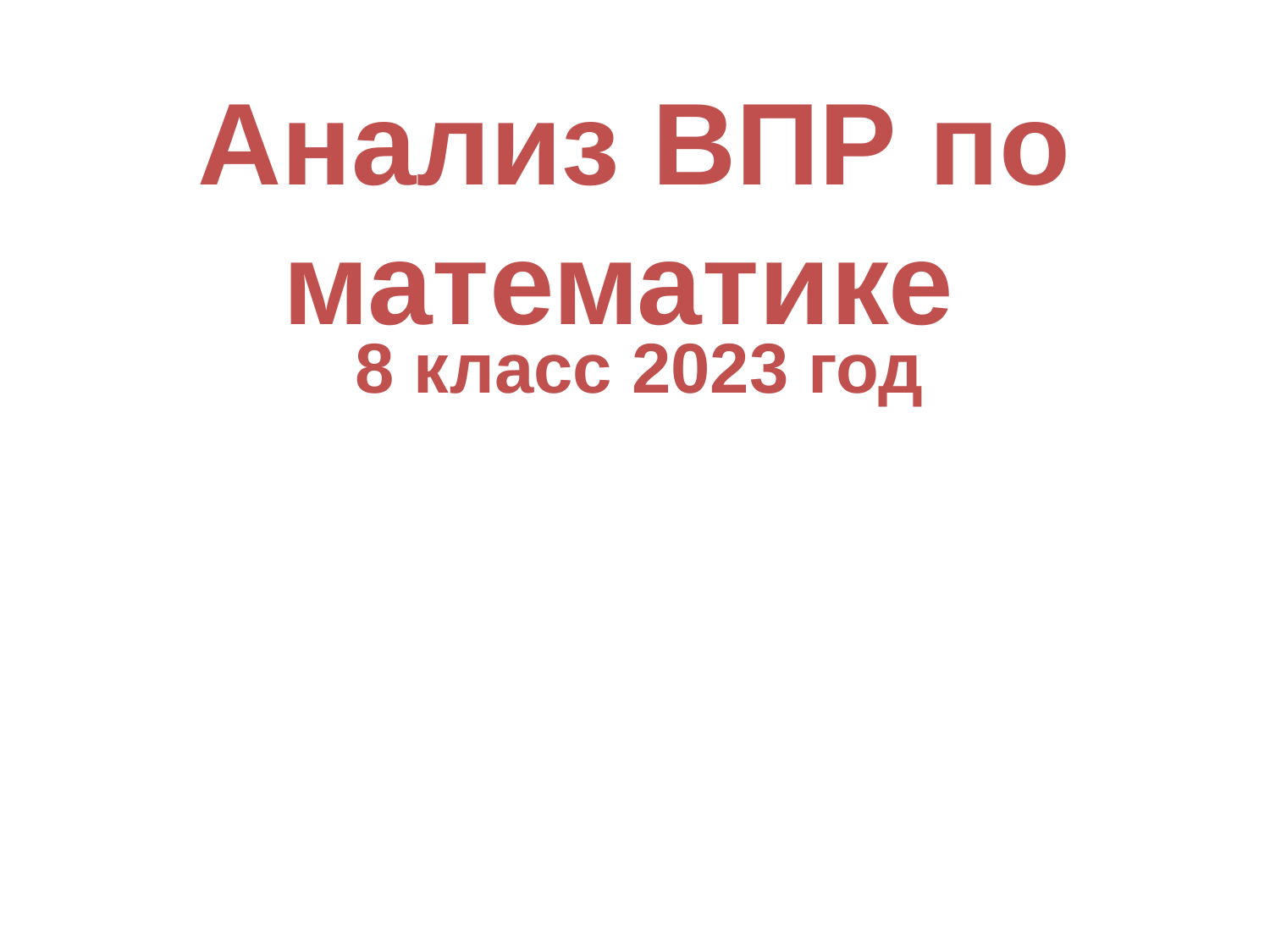

# Анализ ВПР по математике
8 класс 2023 год